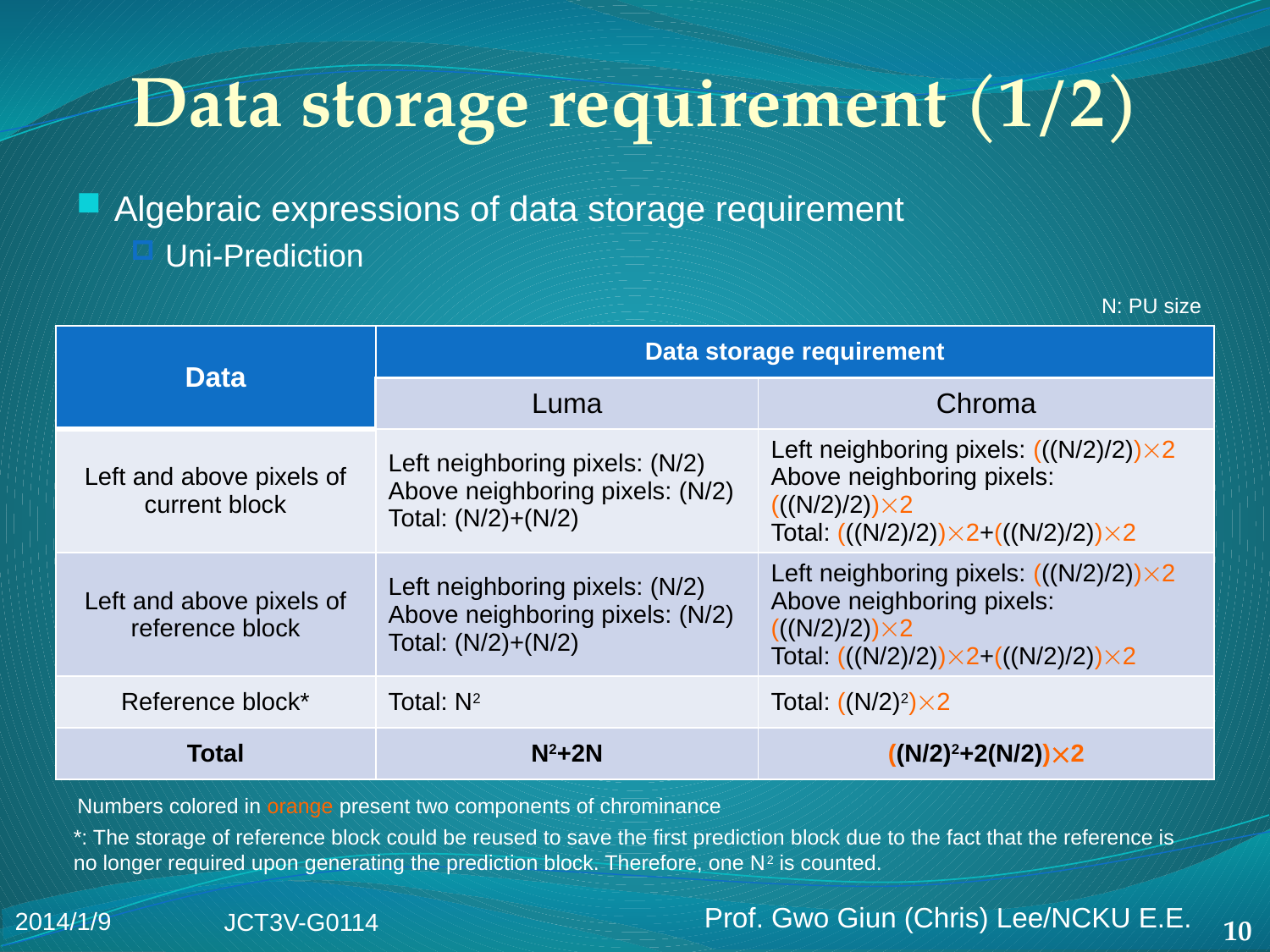

# Data storage requirement (1/2)
Algebraic expressions of data storage requirement
Uni-Prediction

N: PU size
| Data | Data storage requirement |  |
| --- | --- | --- |
|  | Luma | Chroma |
| Left and above pixels of current block | Left neighboring pixels: (N/2) Above neighboring pixels: (N/2) Total: (N/2)+(N/2) | Left neighboring pixels: (((N/2)/2))×2 Above neighboring pixels: (((N/2)/2))×2 Total: (((N/2)/2))×2+(((N/2)/2))×2 |
| Left and above pixels of reference block | Left neighboring pixels: (N/2) Above neighboring pixels: (N/2) Total: (N/2)+(N/2) | Left neighboring pixels: (((N/2)/2))×2 Above neighboring pixels: (((N/2)/2))×2 Total: (((N/2)/2))×2+(((N/2)/2))×2 |
| Reference block\* | Total: N2 | Total: ((N/2)2)×2 |
| Total | N2+2N | ((N/2)2+2(N/2))×2 |
Numbers colored in orange present two components of chrominance
*: The storage of reference block could be reused to save the first prediction block due to the fact that the reference is no longer required upon generating the prediction block. Therefore, one N2 is counted.
2014/1/9
JCT3V-G0114
10